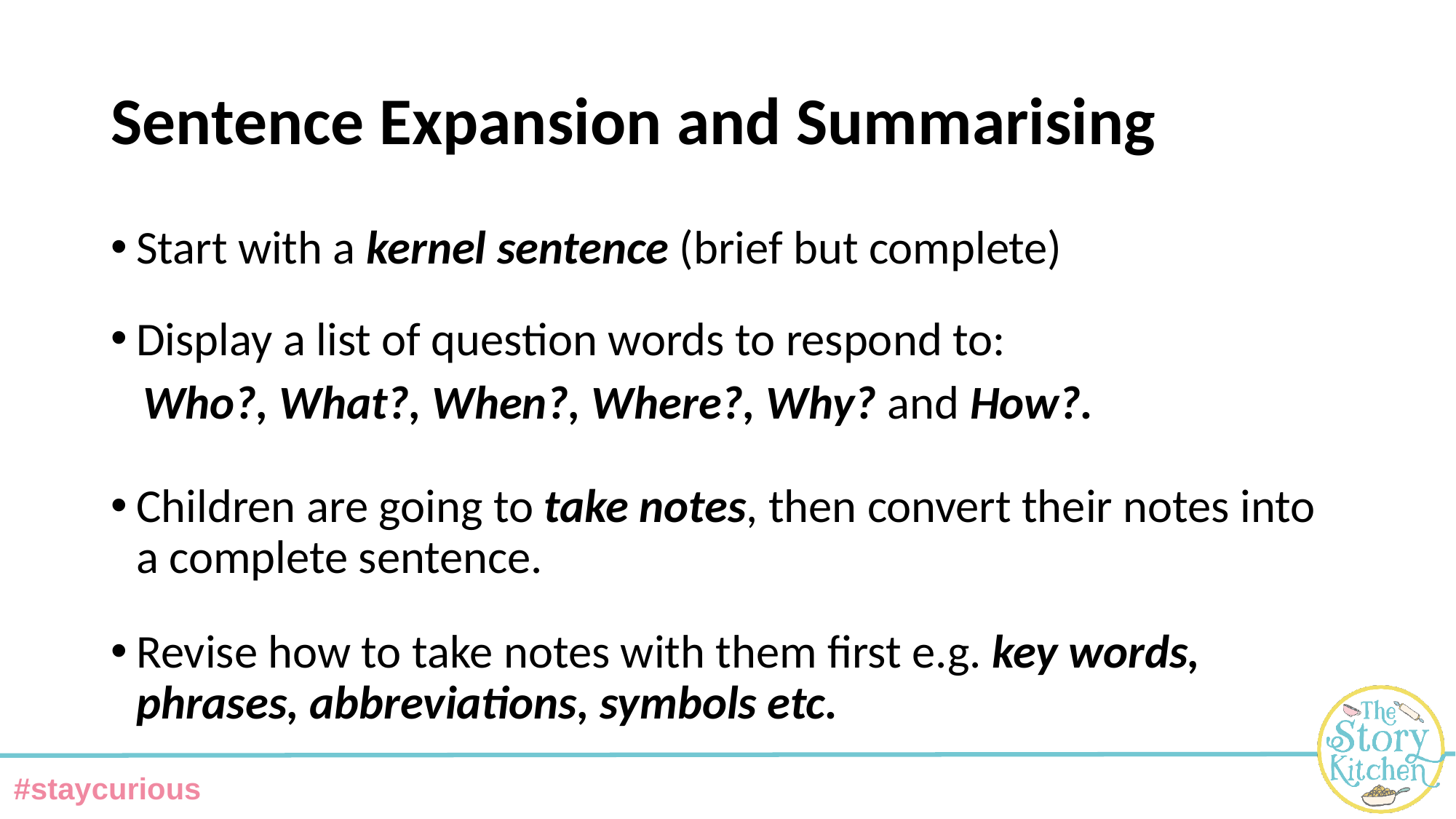

# Sentence Expansion and Summarising
Start with a kernel sentence (brief but complete)

Display a list of question words to respond to:
   Who?, What?, When?, Where?, Why? and How?.

Children are going to take notes, then convert their notes into a complete sentence.

Revise how to take notes with them first e.g. key words, phrases, abbreviations, symbols etc.